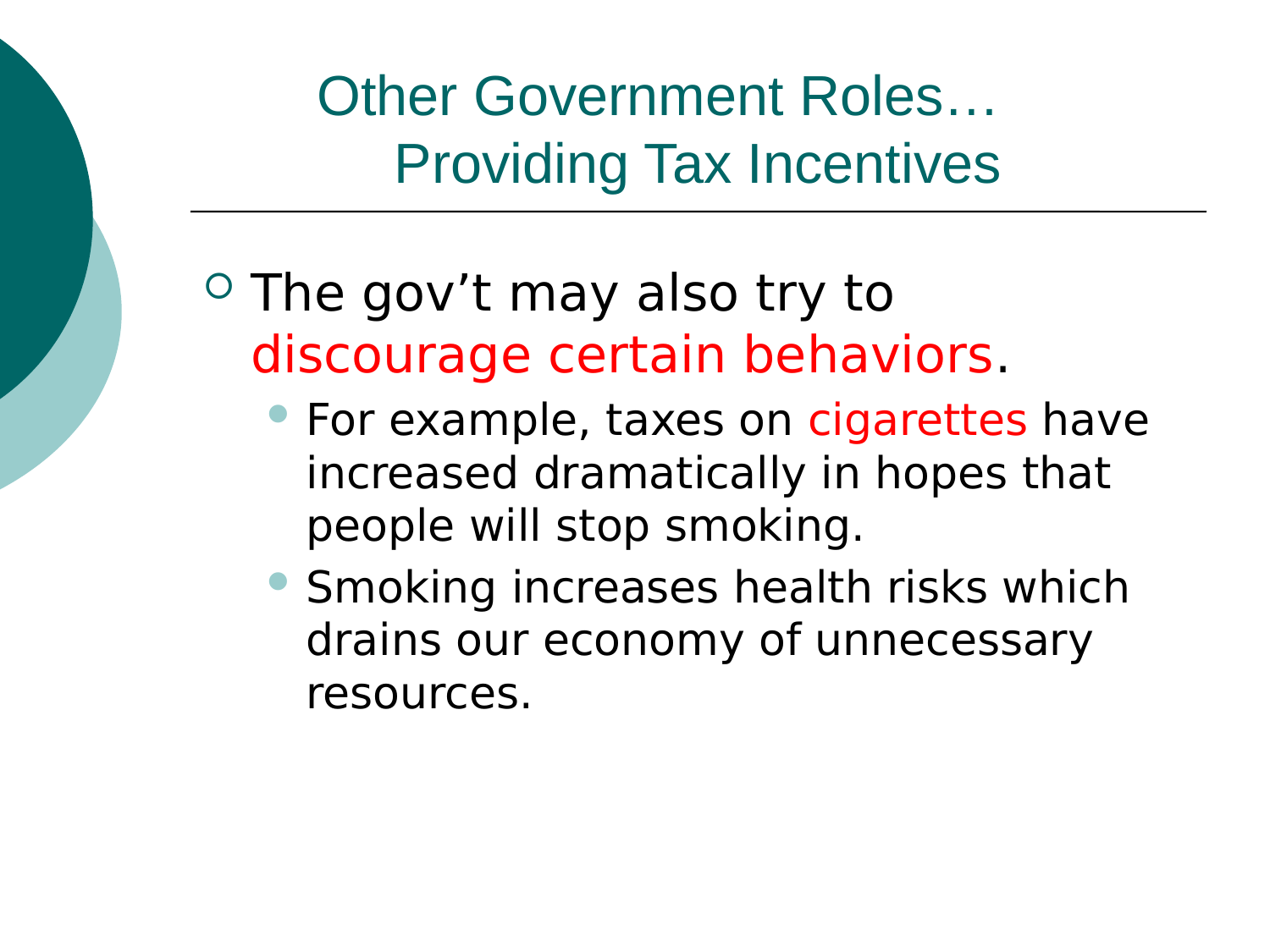

# Other Government Roles… Providing Tax Incentives
The gov’t may also try to discourage certain behaviors.
For example, taxes on cigarettes have increased dramatically in hopes that people will stop smoking.
Smoking increases health risks which drains our economy of unnecessary resources.